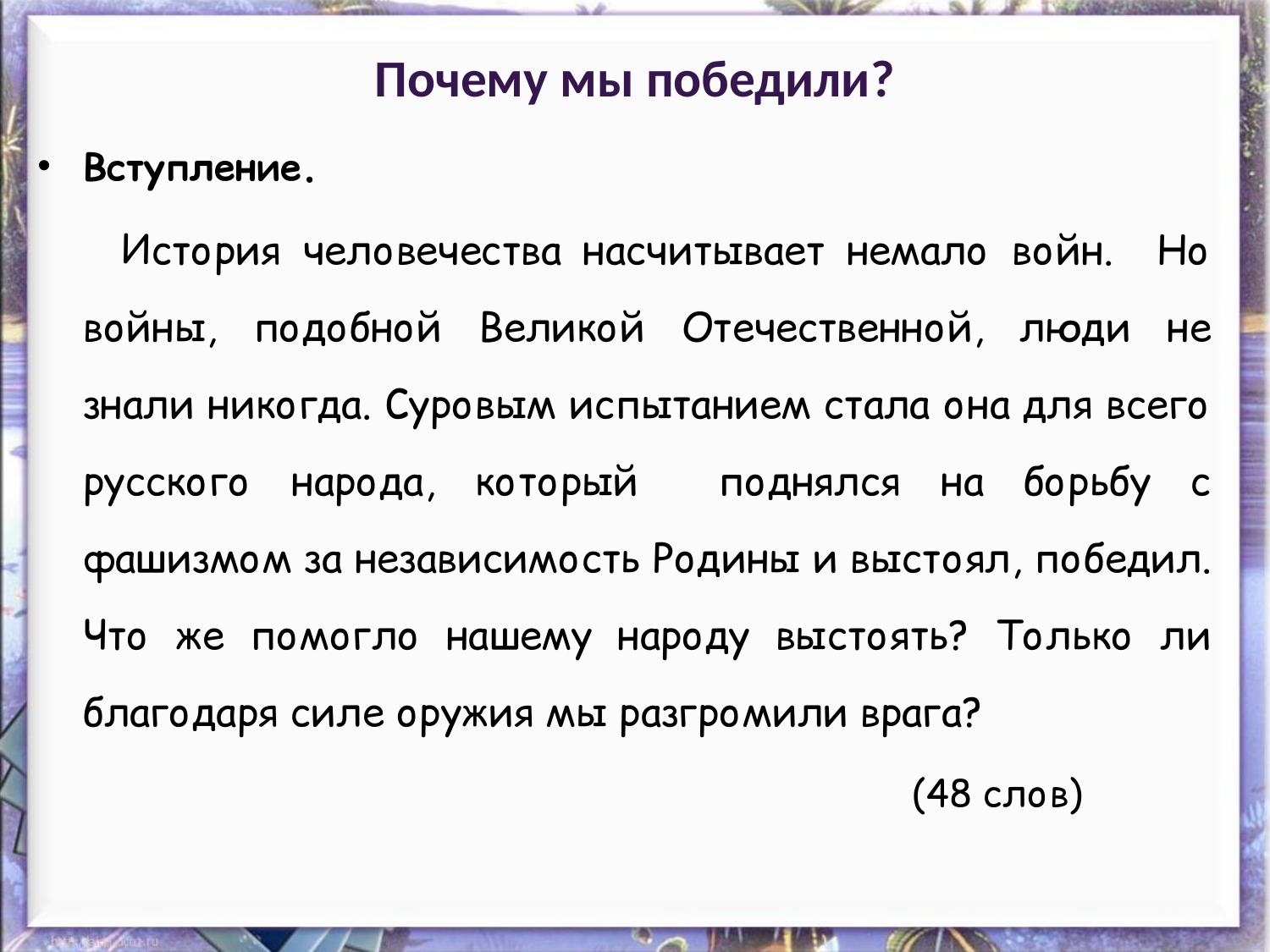

# Почему мы победили?
Вступление.
    История человечества насчитывает немало войн.  Но войны, подобной Великой Отечественной, люди не знали никогда. Суровым испытанием стала она для всего русского народа, который  поднялся на борьбу с фашизмом за независимость Родины и выстоял, победил. Что же помогло нашему народу выстоять? Только ли благодаря силе оружия мы разгромили врага?
                                                                              (48 слов)